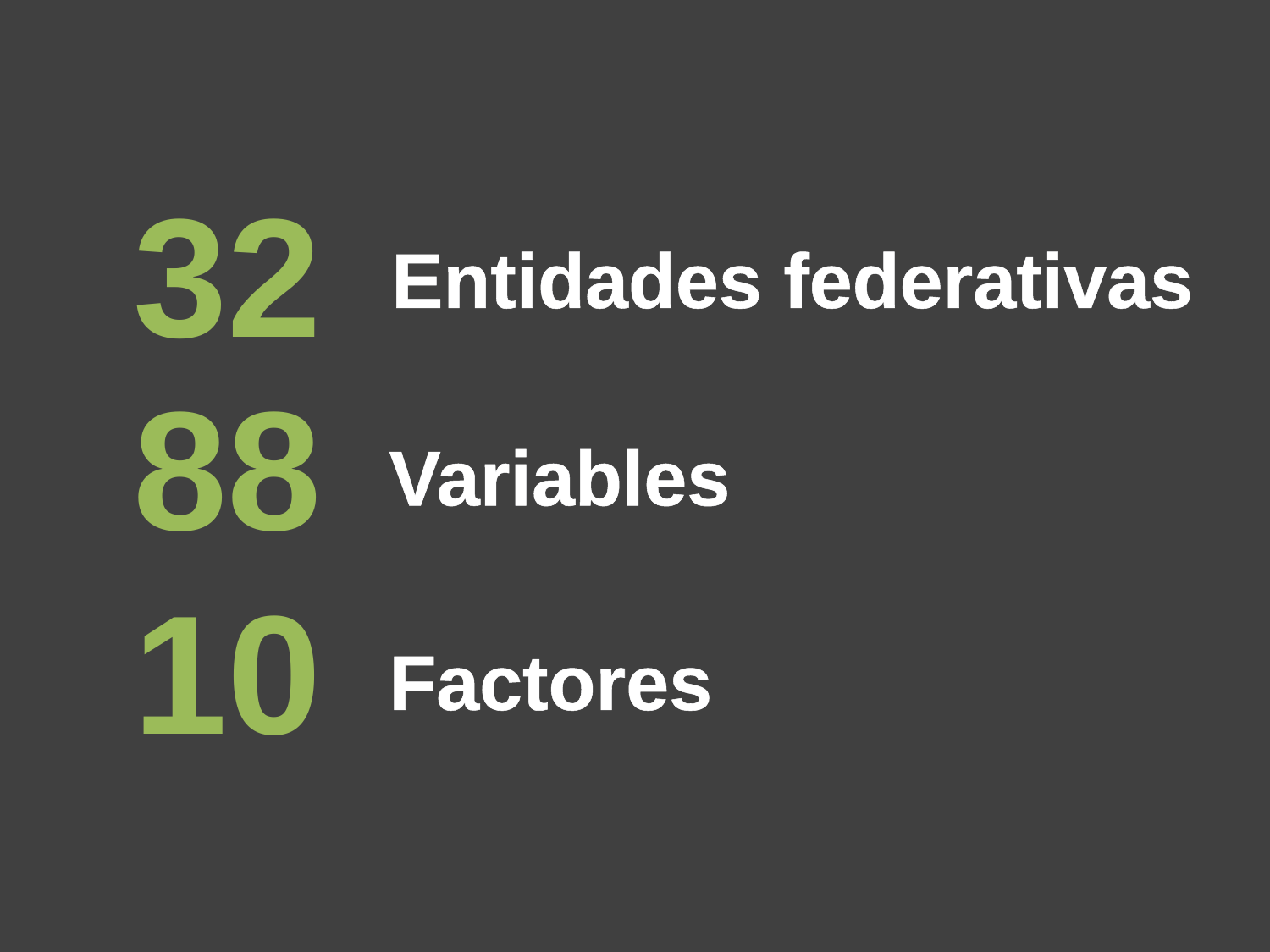

32
Entidades federativas
88
Variables
10
Factores